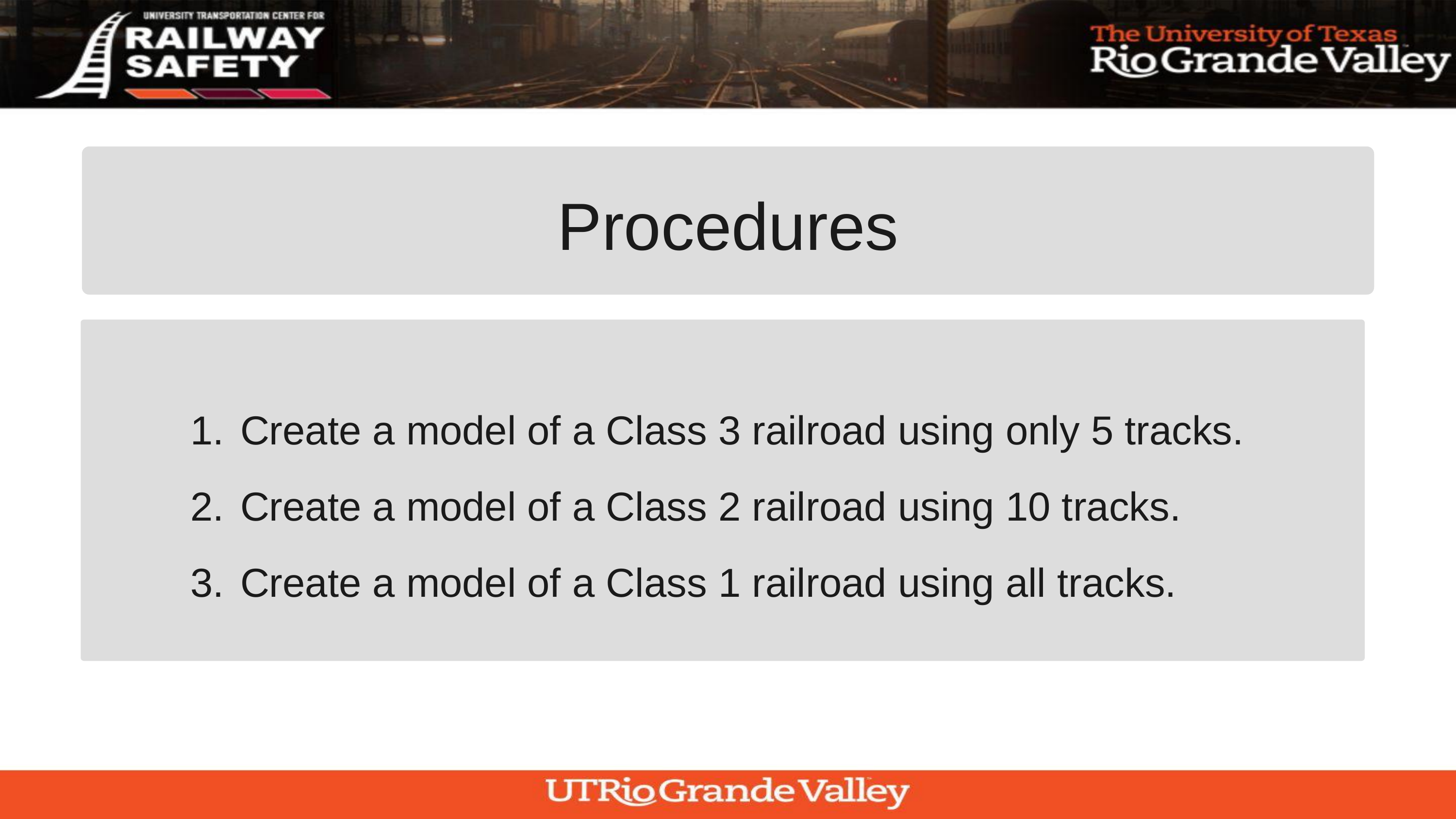

Procedures

 Create a model of a Class 3 railroad using only 5 tracks.
 Create a model of a Class 2 railroad using 10 tracks.
 Create a model of a Class 1 railroad using all tracks.